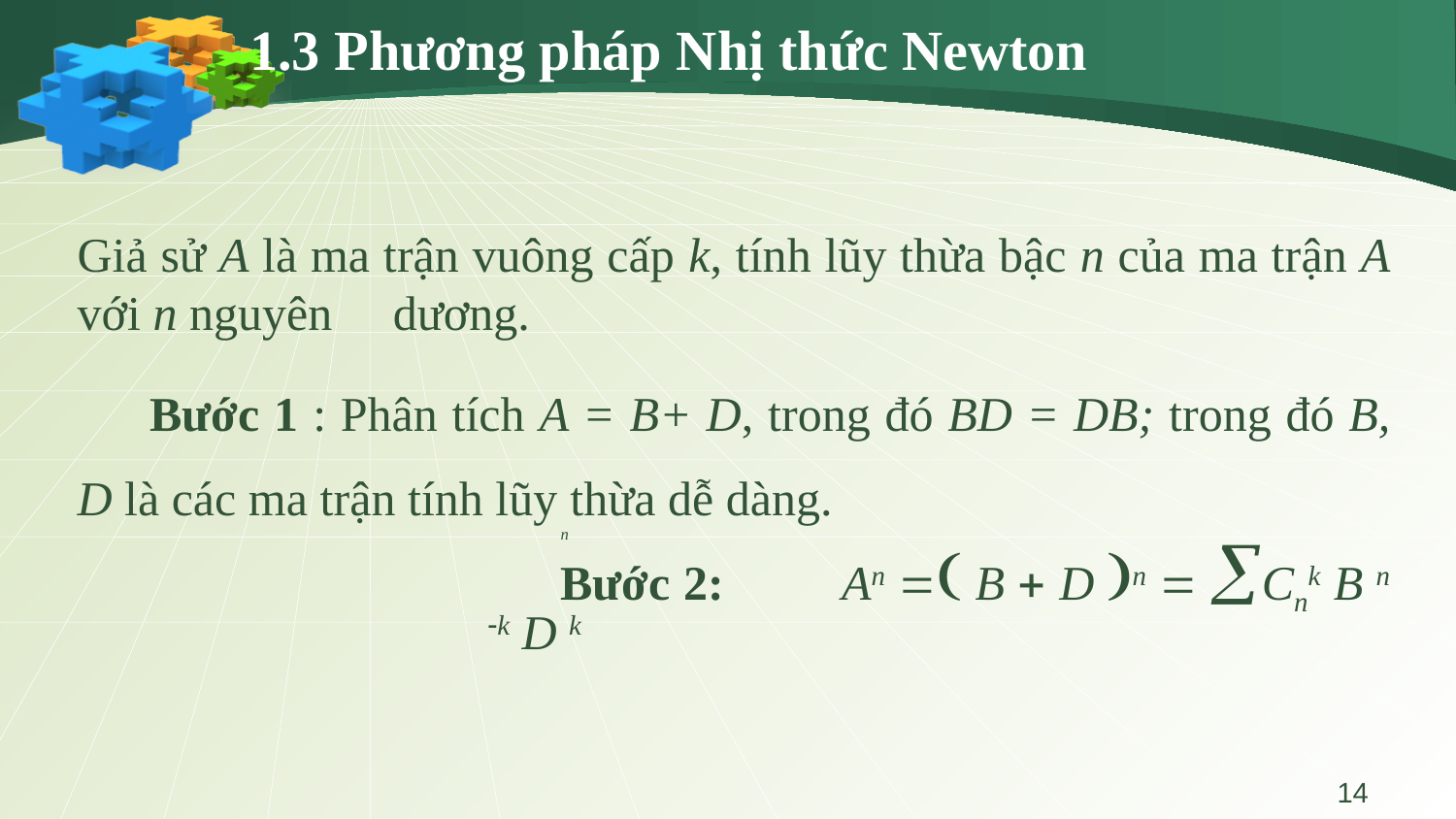

# 1.3 Phương pháp Nhị thức Newton

Giả sử A là ma trận vuông cấp k, tính lũy thừa bậc n của ma trận A với n nguyên     dương.

Bước 1 : Phân tích A = B+ D, trong đó BD = DB; trong đó B, D là các ma trận tính lũy thừa dễ dàng.
n
Bước 2:         An =( B + D )n = ∑Cnk B n −k D k

14